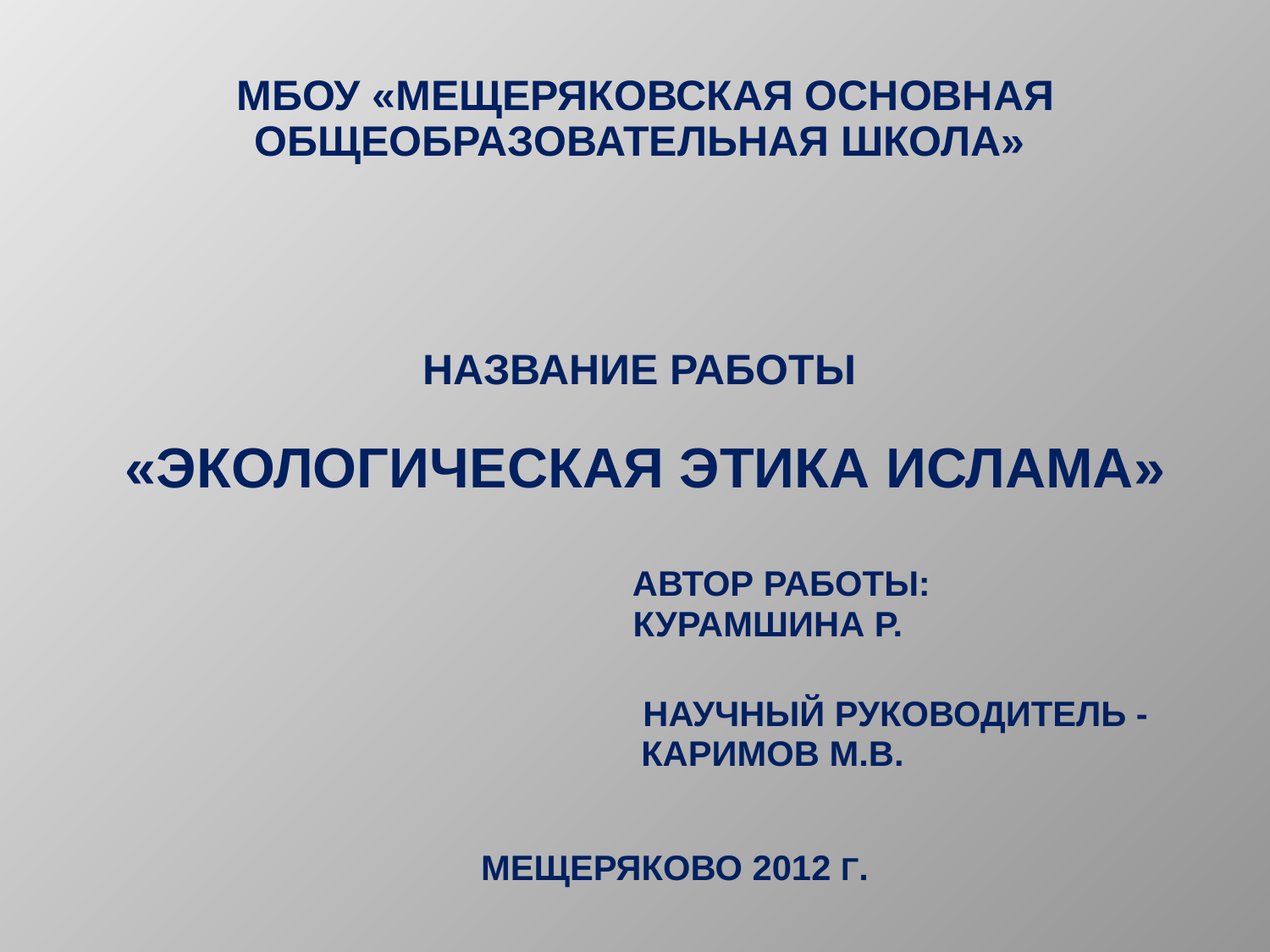

# мбоу «Мещеряковская основная общеобразовательная школа» Название работы «экологическая этика ислама» Автор работы: Курамшина Р. Научный руководитель - Каримов м.в. Мещеряково 2012 г.